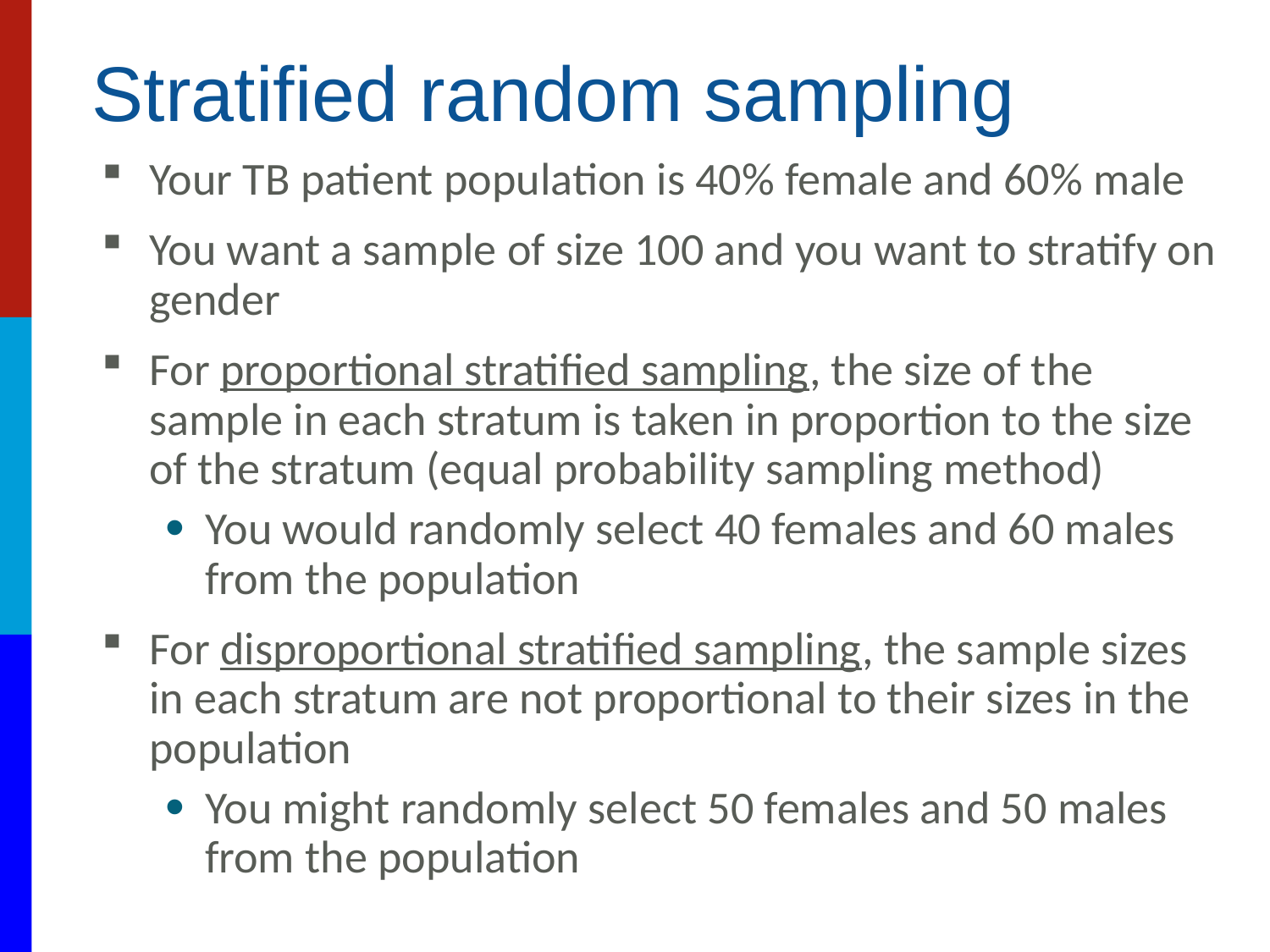

# Stratified random sampling
Your TB patient population is 40% female and 60% male
You want a sample of size 100 and you want to stratify on gender
For proportional stratified sampling, the size of the sample in each stratum is taken in proportion to the size of the stratum (equal probability sampling method)
You would randomly select 40 females and 60 males from the population
For disproportional stratified sampling, the sample sizes in each stratum are not proportional to their sizes in the population
You might randomly select 50 females and 50 males from the population